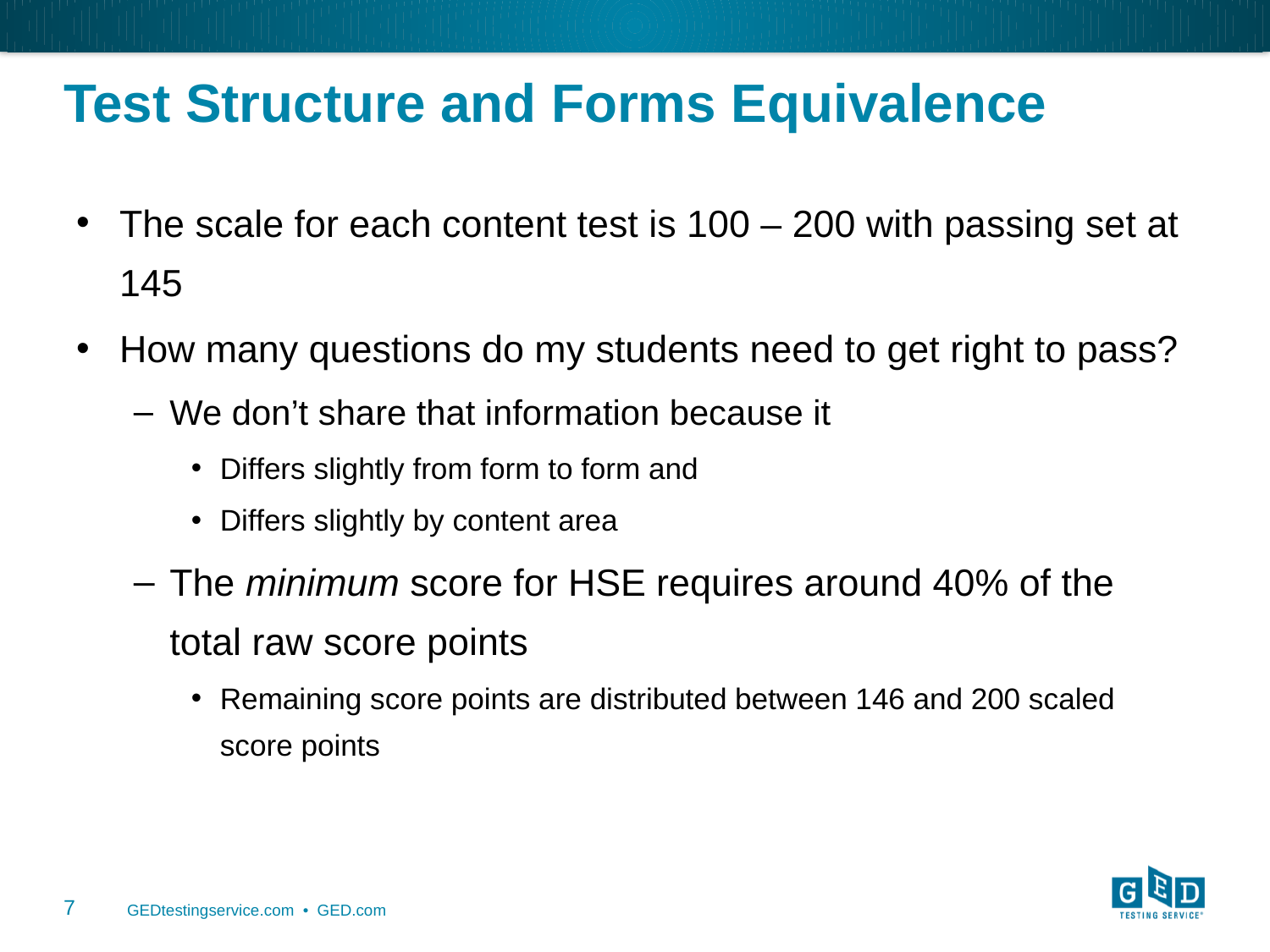

# Test Structure and Forms Equivalence
The scale for each content test is 100 – 200 with passing set at 145
How many questions do my students need to get right to pass?
We don’t share that information because it
Differs slightly from form to form and
Differs slightly by content area
The minimum score for HSE requires around 40% of the total raw score points
Remaining score points are distributed between 146 and 200 scaled score points
7